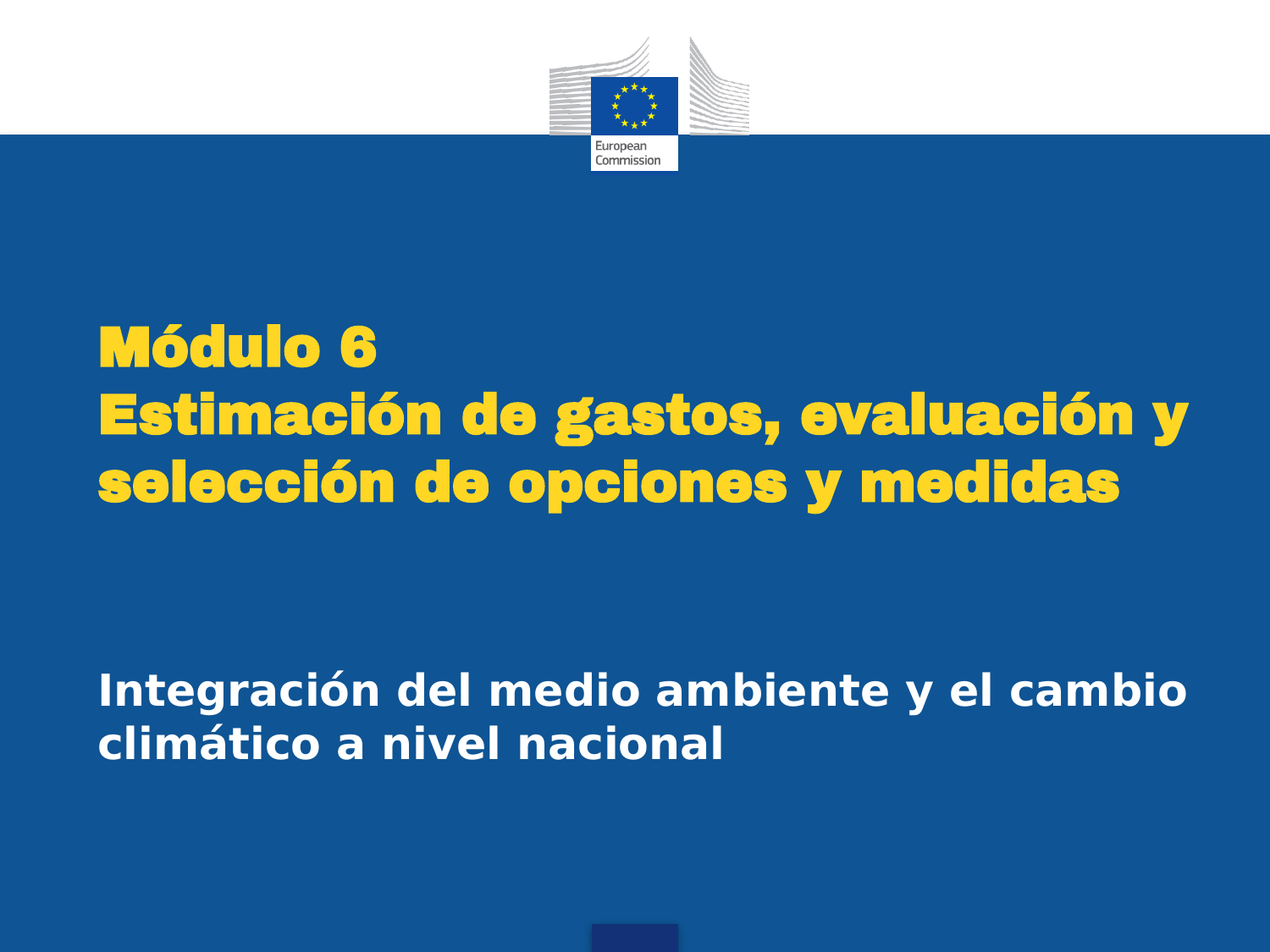

# Módulo 6 Estimación de gastos, evaluación y selección de opciones y medidas
Integración del medio ambiente y el cambio climático a nivel nacional